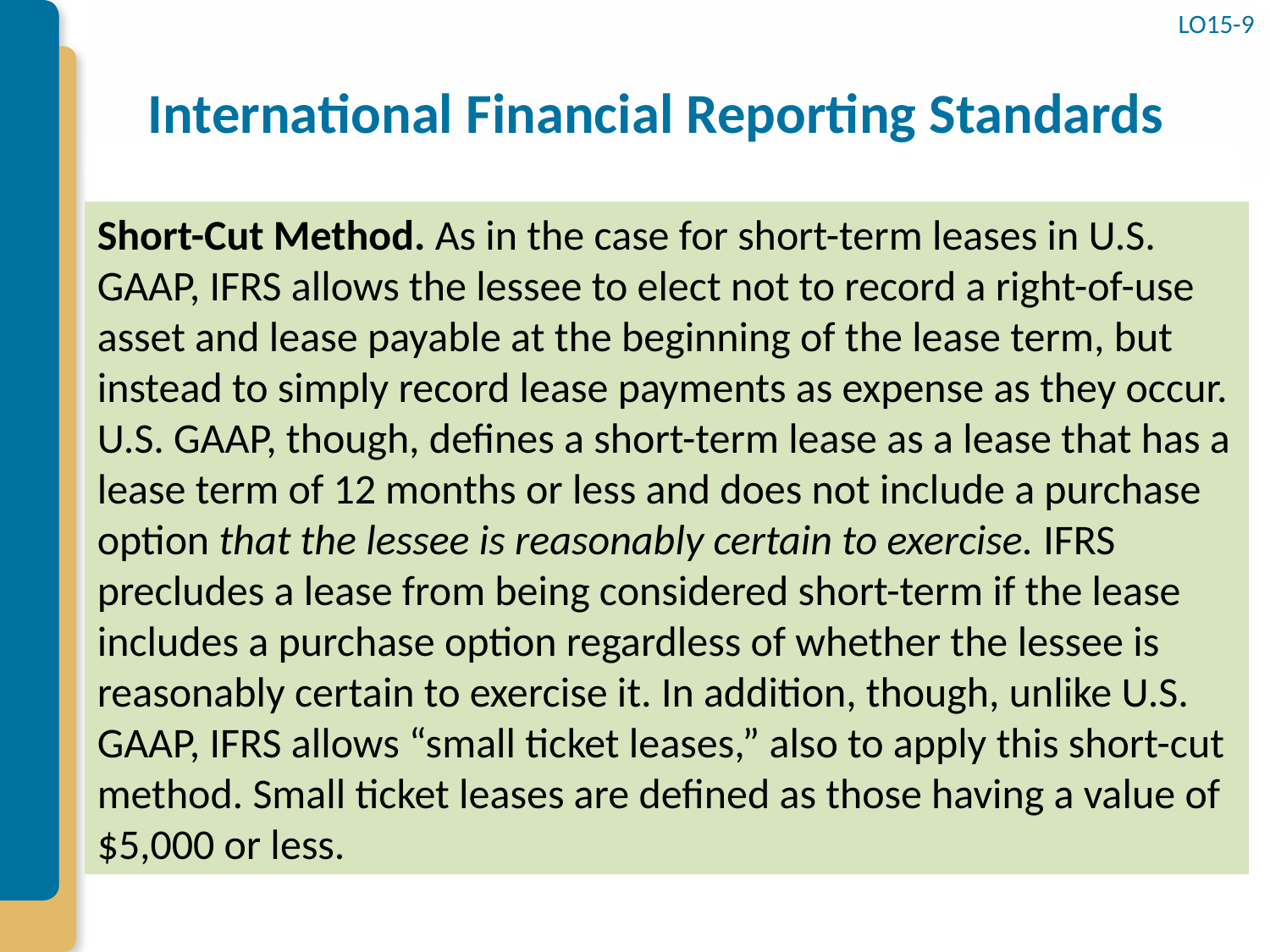

LO15-9
# International Financial Reporting Standards
Short-Cut Method. As in the case for short-term leases in U.S. GAAP, IFRS allows the lessee to elect not to record a right-of-use asset and lease payable at the beginning of the lease term, but instead to simply record lease payments as expense as they occur. U.S. GAAP, though, defines a short-term lease as a lease that has a lease term of 12 months or less and does not include a purchase option that the lessee is reasonably certain to exercise. IFRS precludes a lease from being considered short-term if the lease includes a purchase option regardless of whether the lessee is reasonably certain to exercise it. In addition, though, unlike U.S. GAAP, IFRS allows “small ticket leases,” also to apply this short-cut method. Small ticket leases are defined as those having a value of $5,000 or less.